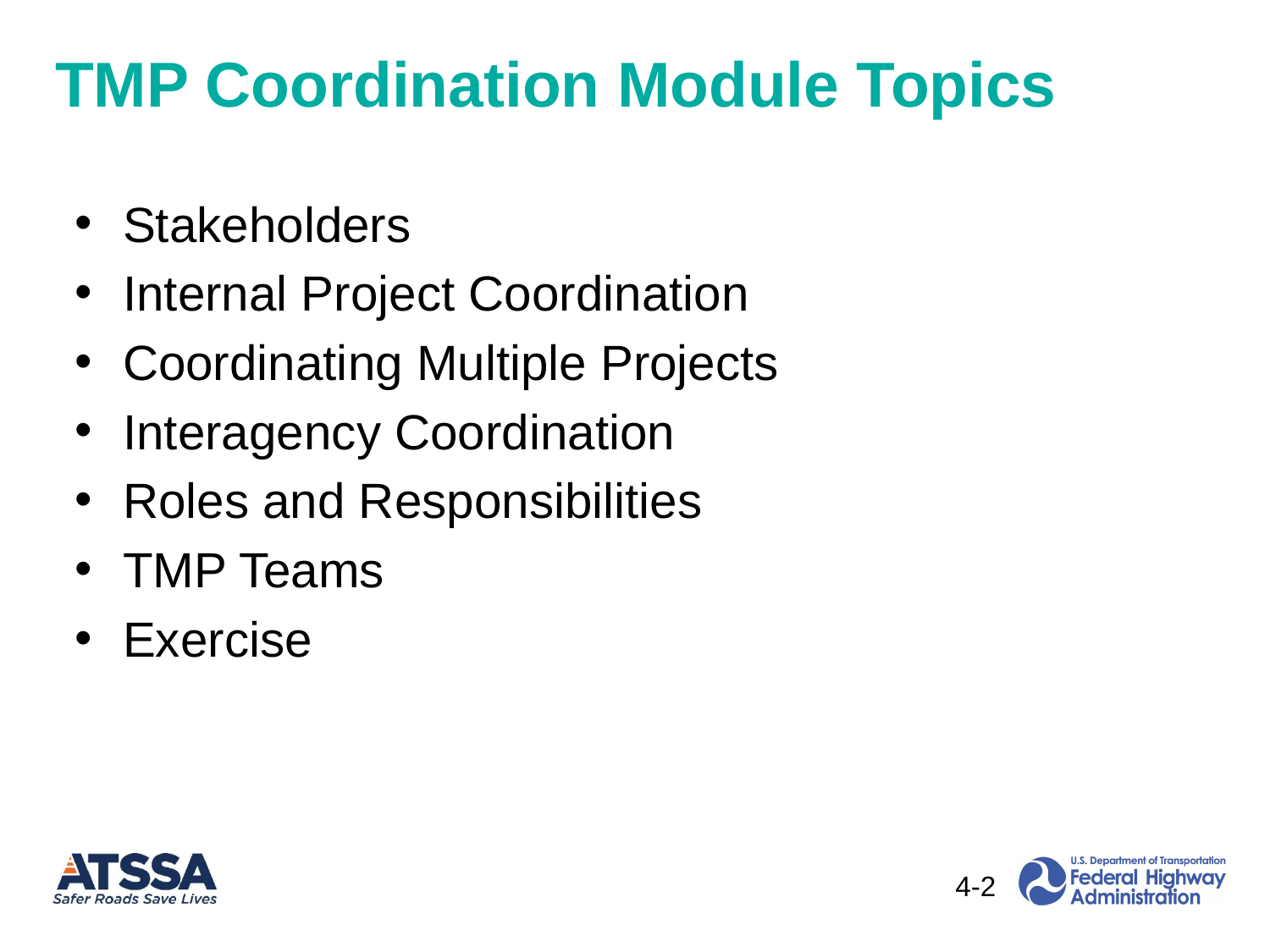

# TMP Coordination Module Topics
Stakeholders
Internal Project Coordination
Coordinating Multiple Projects
Interagency Coordination
Roles and Responsibilities
TMP Teams
Exercise